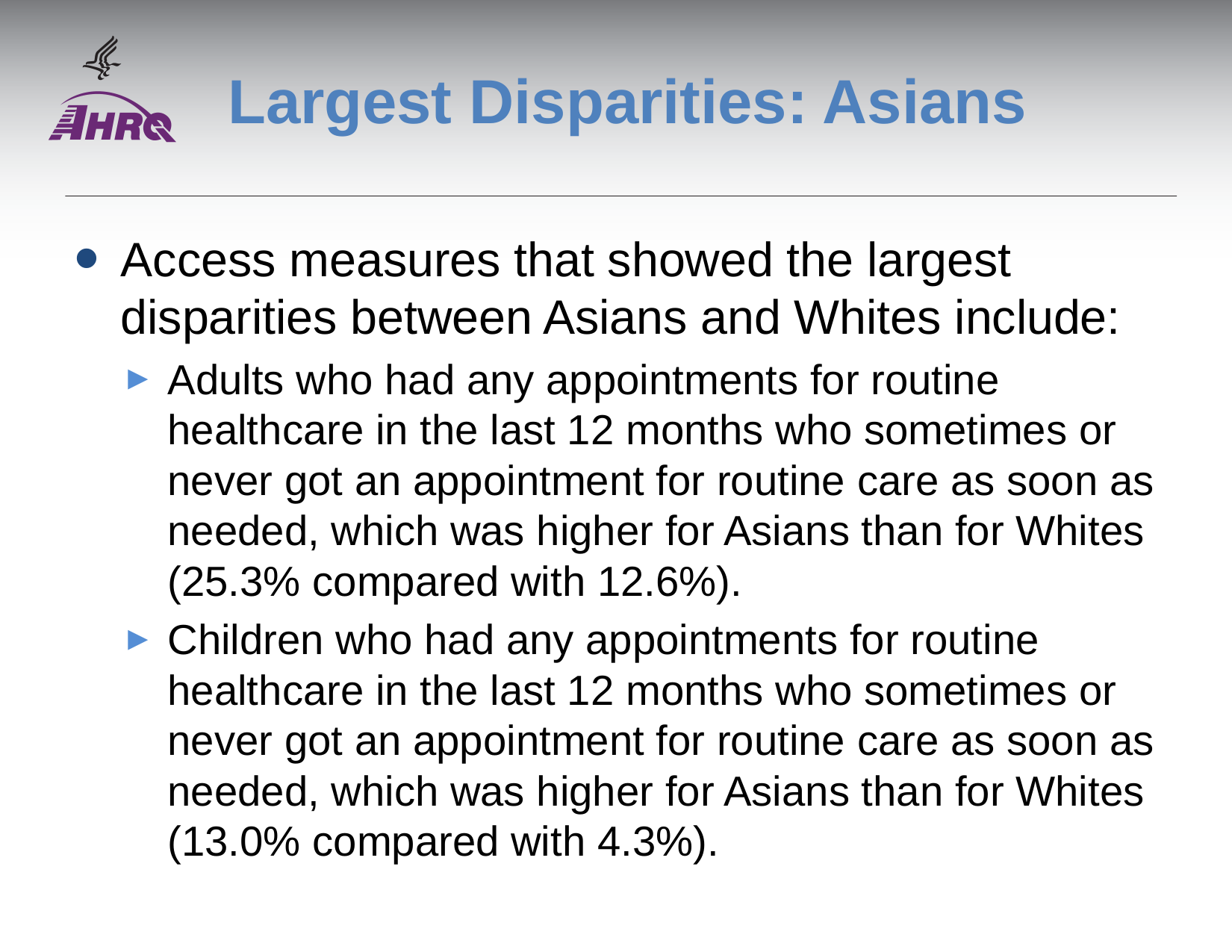

# Largest Disparities: Asians
Access measures that showed the largest disparities between Asians and Whites include:
Adults who had any appointments for routine healthcare in the last 12 months who sometimes or never got an appointment for routine care as soon as needed, which was higher for Asians than for Whites (25.3% compared with 12.6%).
Children who had any appointments for routine healthcare in the last 12 months who sometimes or never got an appointment for routine care as soon as needed, which was higher for Asians than for Whites (13.0% compared with 4.3%).